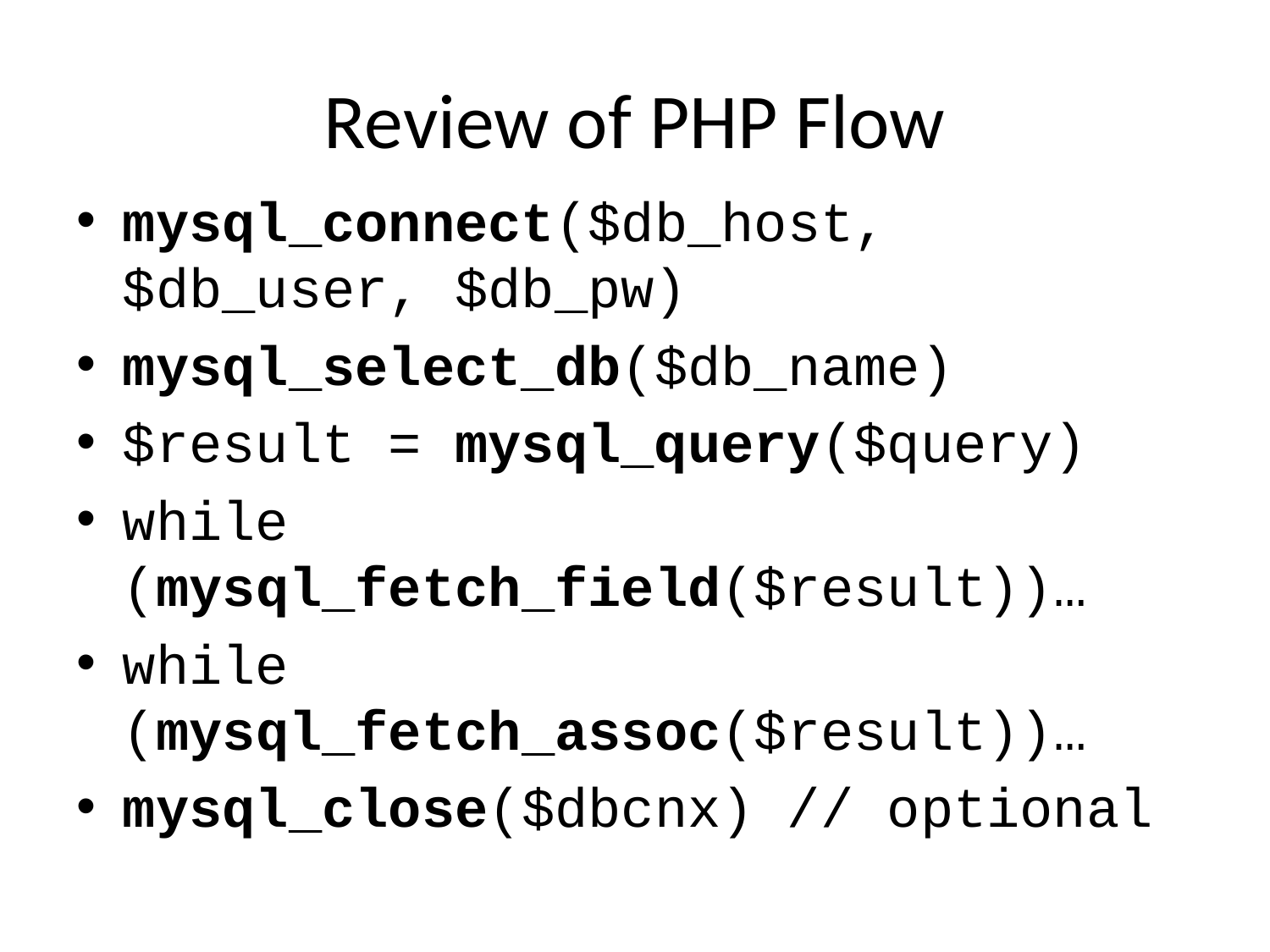

# Review of PHP Flow
mysql_connect($db_host, $db_user, $db_pw)
mysql_select_db($db_name)
$result = mysql_query($query)
while (mysql_fetch_field($result))…
while (mysql_fetch_assoc($result))…
mysql_close($dbcnx) // optional